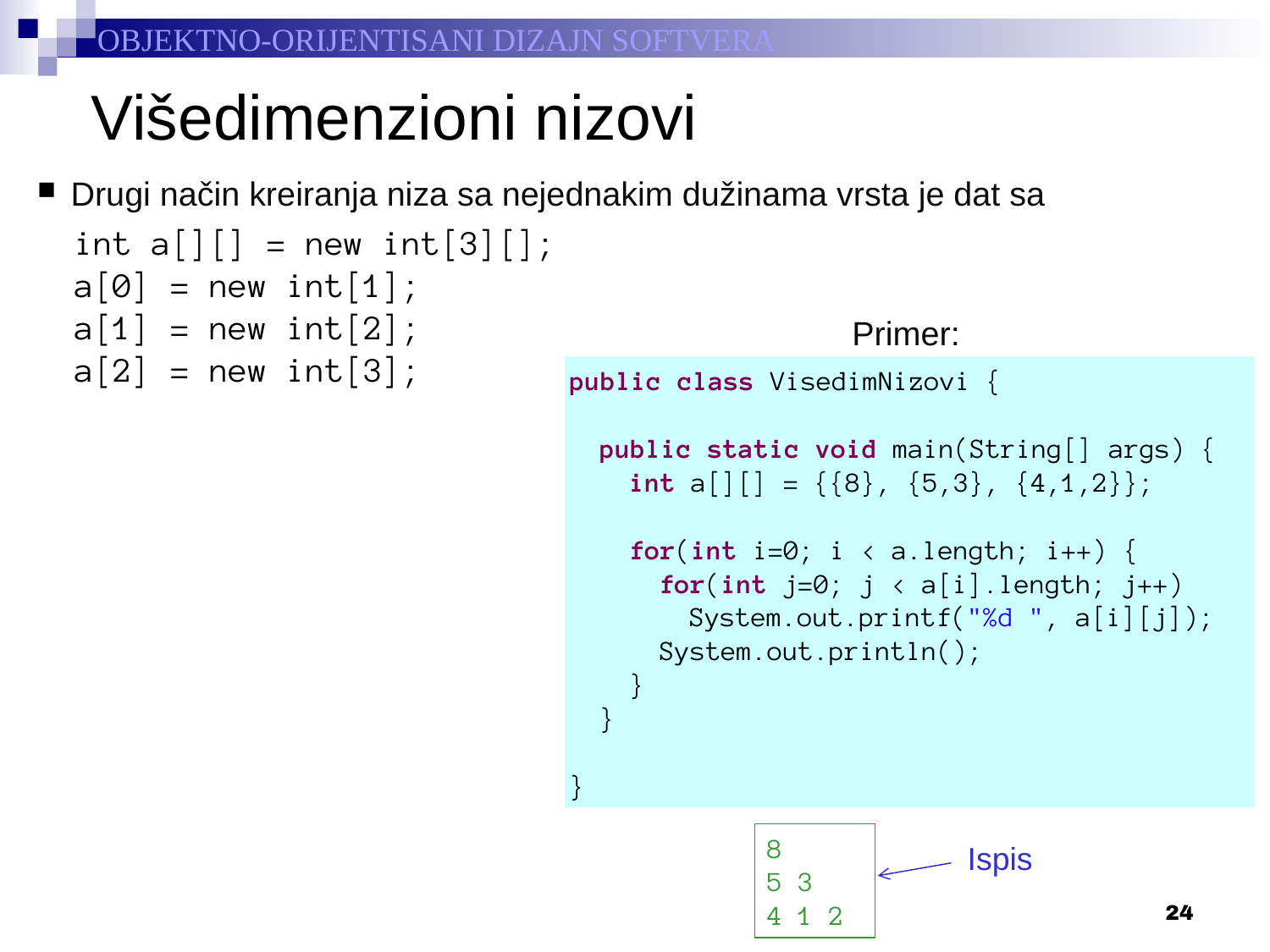

# Višedimenzioni nizovi
Drugi način kreiranja niza sa nejednakim dužinama vrsta je dat sa
	int a[][] = new int[3][];
	a[0] = new int[1];
	a[1] = new int[2];
	a[2] = new int[3];
Primer:
public class VisedimNizovi {

	public static void main(String[] args) {
		int a[][] = {{8}, {5,3}, {4,1,2}};

		for(int i=0; i < a.length; i++) {
			for(int j=0; j < a[i].length; j++)
				System.out.printf("%d ", a[i][j]);
			System.out.println();
		}
	}

}
8
5 3
4 1 2
Ispis
24